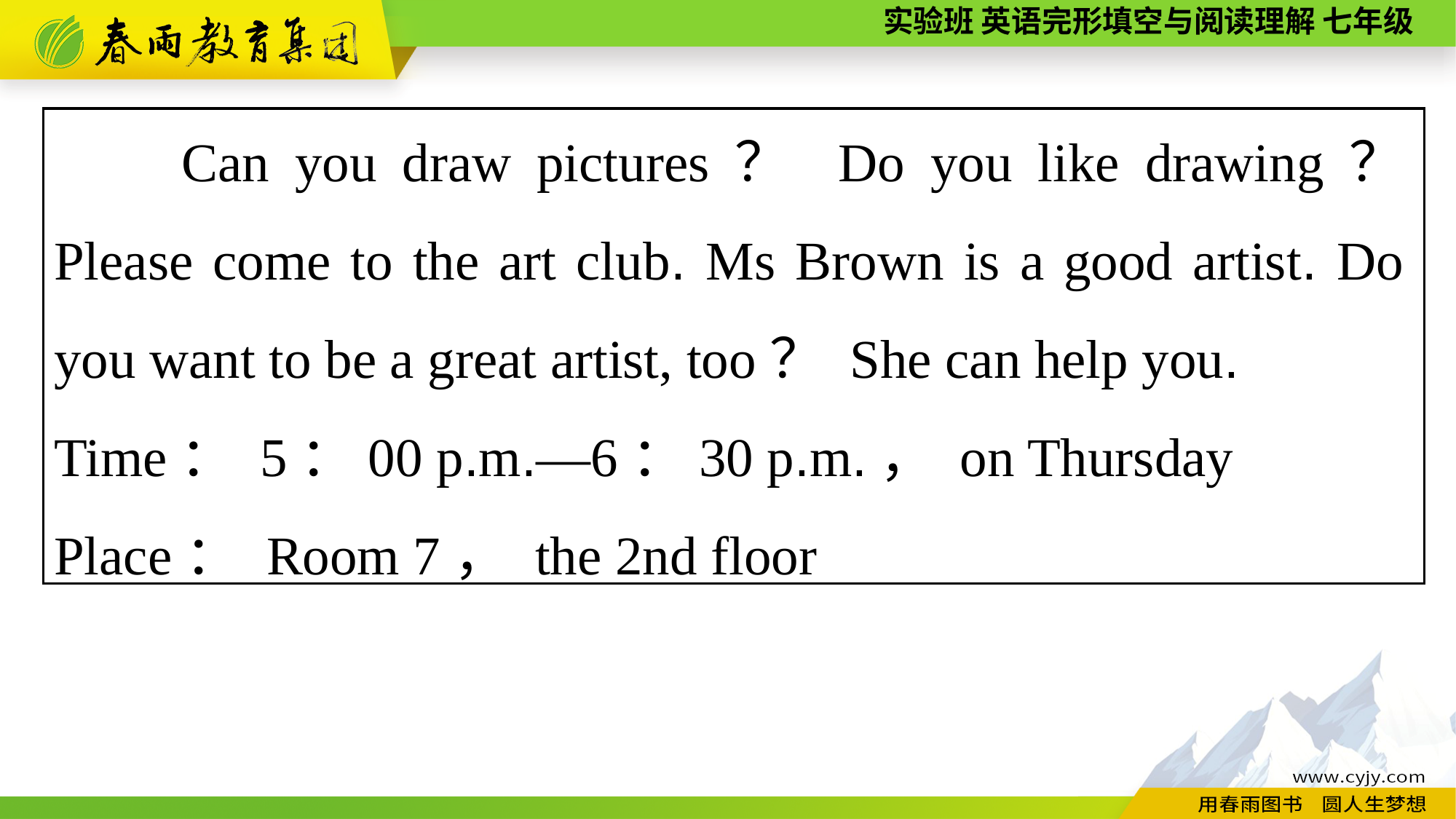

Can you draw pictures？ Do you like drawing？ Please come to the art club. Ms Brown is a good artist. Do you want to be a great artist, too？ She can help you.
Time： 5：00 p.m.—6：30 p.m.， on Thursday
Place： Room 7， the 2nd floor